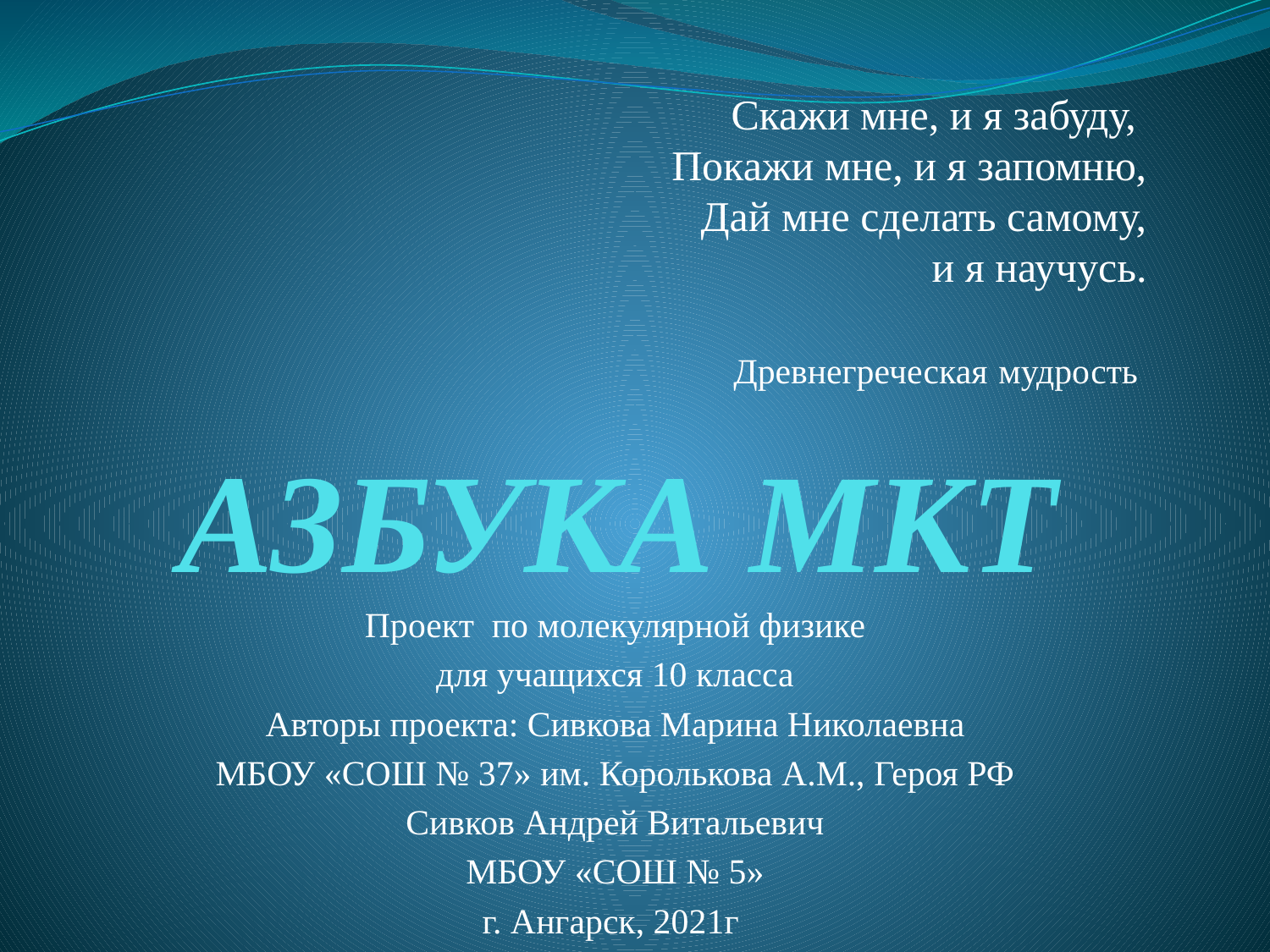

Скажи мне, и я забуду,
Покажи мне, и я запомню,
Дай мне сделать самому,
и я научусь.

Древнегреческая мудрость
# АЗБУКА МКТ
Проект  по молекулярной физике
для учащихся 10 класса
Авторы проекта: Сивкова Марина Николаевна
МБОУ «СОШ № 37» им. Королькова А.М., Героя РФ
Сивков Андрей Витальевич
МБОУ «СОШ № 5»
г. Ангарск, 2021г